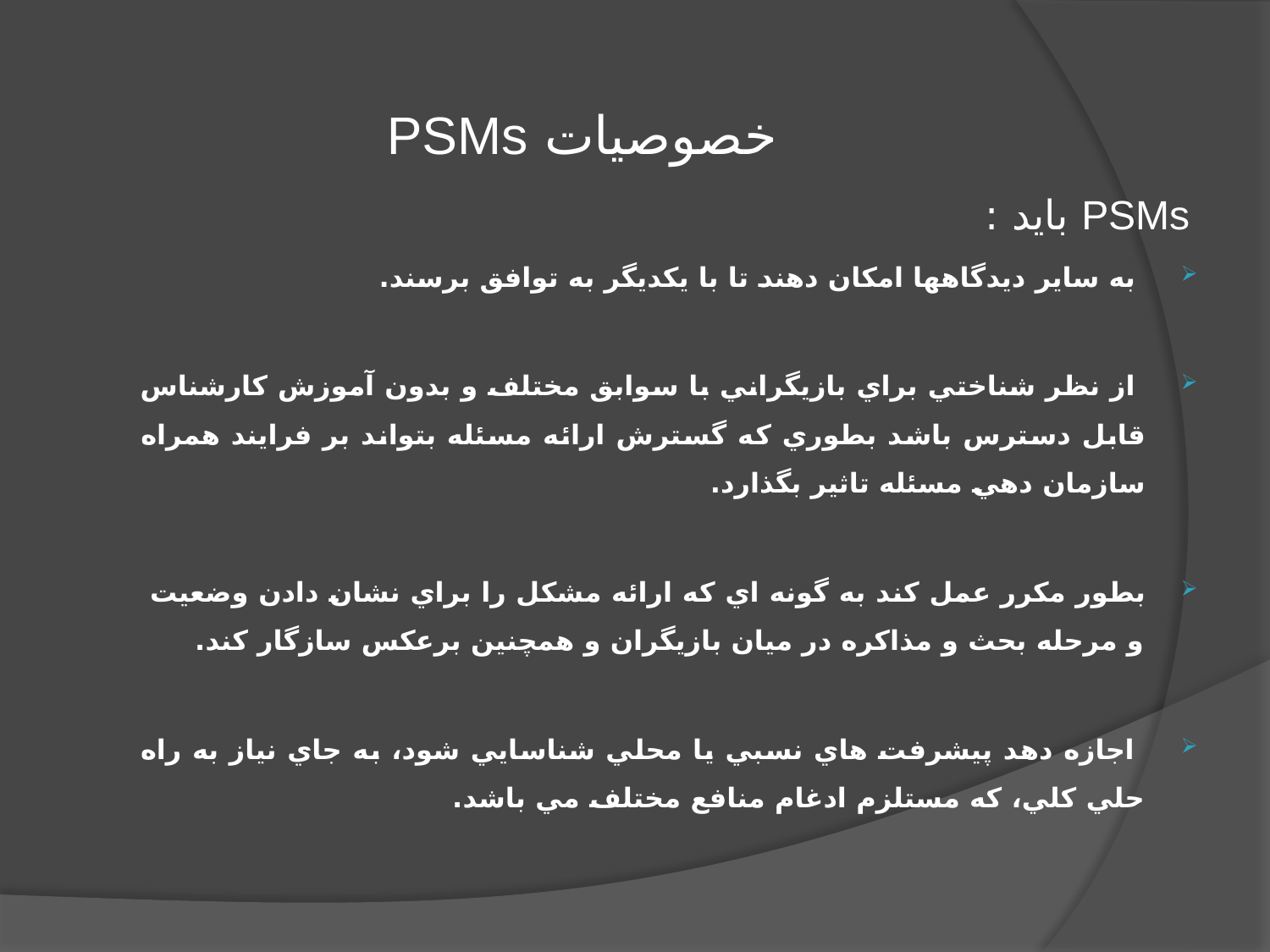

# خصوصیات PSMs
PSMs باید :
 به ساير ديدگاهها امكان دهند تا با يكديگر به توافق برسند.

 از نظر شناختي براي بازيگراني با سوابق مختلف و بدون آموزش كارشناس قابل دسترس باشد بطوري كه گسترش ارائه مسئله بتواند بر فرايند همراه سازمان دهي مسئله تاثير بگذارد.

بطور مكرر عمل كند به گونه اي كه ارائه مشكل را براي نشان دادن وضعيت  و مرحله بحث و مذاكره در ميان بازيگران و همچنين برعكس سازگار كند.

 اجازه دهد پيشرفت هاي نسبي يا محلي شناسايي شود، به جاي نياز به راه حلي كلي، كه مستلزم ادغام منافع مختلف مي باشد.